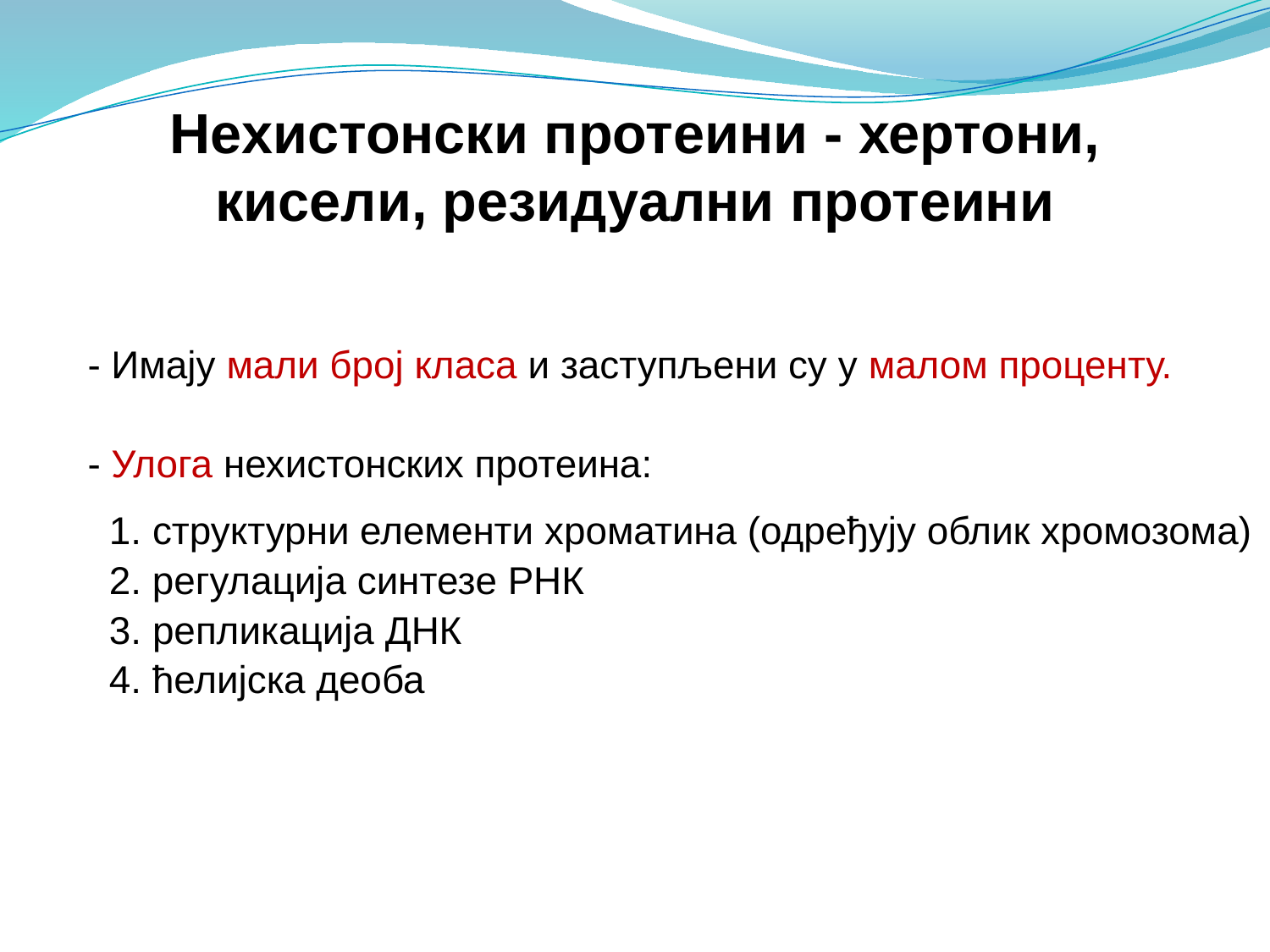

# Нехистонски протеини - хертони, кисели, резидуални протеини
    - Имају мали број класа и заступљени су у малом проценту.

    - Улога нехистонских протеина:

      1. структурни елементи хроматина (одређују облик хромозома)
      2. регулација синтезe РНК
      3. репликација ДНК
      4. ћелијска деоба